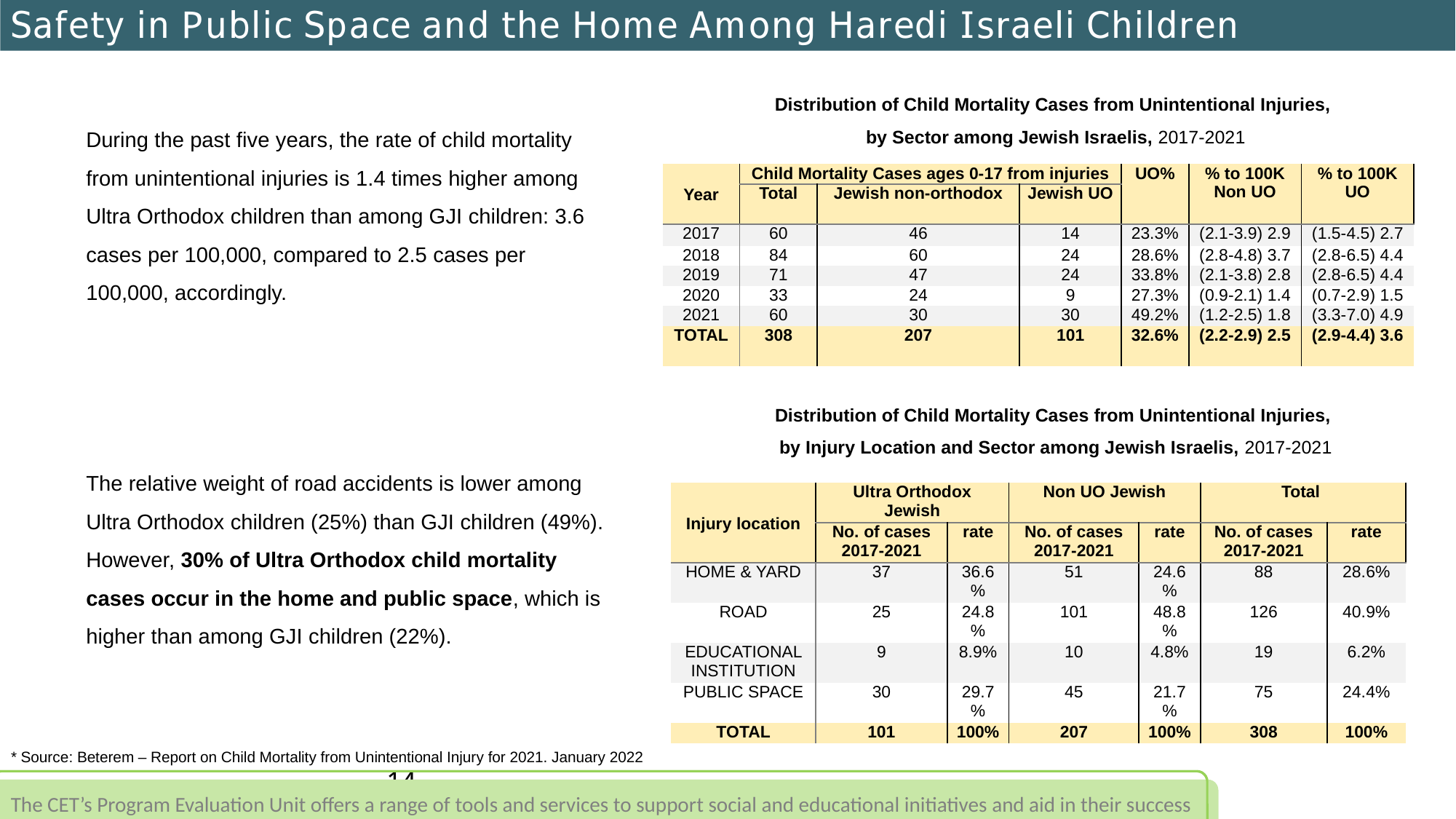

Safety in Public Space and the Home Among Haredi Israeli Children
Distribution of Child Mortality Cases from Unintentional Injuries,
by Sector among Jewish Israelis, 2017-2021
During the past five years, the rate of child mortality from unintentional injuries is 1.4 times higher among Ultra Orthodox children than among GJI children: 3.6 cases per 100,000, compared to 2.5 cases per 100,000, accordingly.

The relative weight of road accidents is lower among Ultra Orthodox children (25%) than GJI children (49%).
However, 30% of Ultra Orthodox child mortality cases occur in the home and public space, which is higher than among GJI children (22%).
| Year | Child Mortality Cases ages 0-17 from injuries |  |  | UO% | % to 100K Non UO | % to 100K UO |
| --- | --- | --- | --- | --- | --- | --- |
|  | Total | Jewish non-orthodox | Jewish UO |  |  |  |
| 2017 | 60 | 46 | 14 | 23.3% | 2.9 (2.1-3.9) | 2.7 (1.5-4.5) |
| 2018 | 84 | 60 | 24 | 28.6% | 3.7 (2.8-4.8) | 4.4 (2.8-6.5) |
| 2019 | 71 | 47 | 24 | 33.8% | 2.8 (2.1-3.8) | 4.4 (2.8-6.5) |
| 2020 | 33 | 24 | 9 | 27.3% | 1.4 (0.9-2.1) | 1.5 (0.7-2.9) |
| 2021 | 60 | 30 | 30 | 49.2% | 1.8 (1.2-2.5) | 4.9 (3.3-7.0) |
| total | 308 | 207 | 101 | 32.6% | 2.5 (2.2-2.9) | 3.6 (2.9-4.4) |
Distribution of Child Mortality Cases from Unintentional Injuries,
by Injury Location and Sector among Jewish Israelis, 2017-2021
| Injury location | Ultra Orthodox Jewish |  | Non UO Jewish |  | Total |  |
| --- | --- | --- | --- | --- | --- | --- |
|  | No. of cases 2017-2021 | rate | No. of cases 2017-2021 | rate | No. of cases 2017-2021 | rate |
| Home & yard | 37 | 36.6% | 51 | 24.6% | 88 | 28.6% |
| Road | 25 | 24.8% | 101 | 48.8% | 126 | 40.9% |
| educational institution | 9 | 8.9% | 10 | 4.8% | 19 | 6.2% |
| Public space | 30 | 29.7% | 45 | 21.7% | 75 | 24.4% |
| total | 101 | 100% | 207 | 100% | 308 | 100% |
* Source: Beterem – Report on Child Mortality from Unintentional Injury for 2021. January 2022